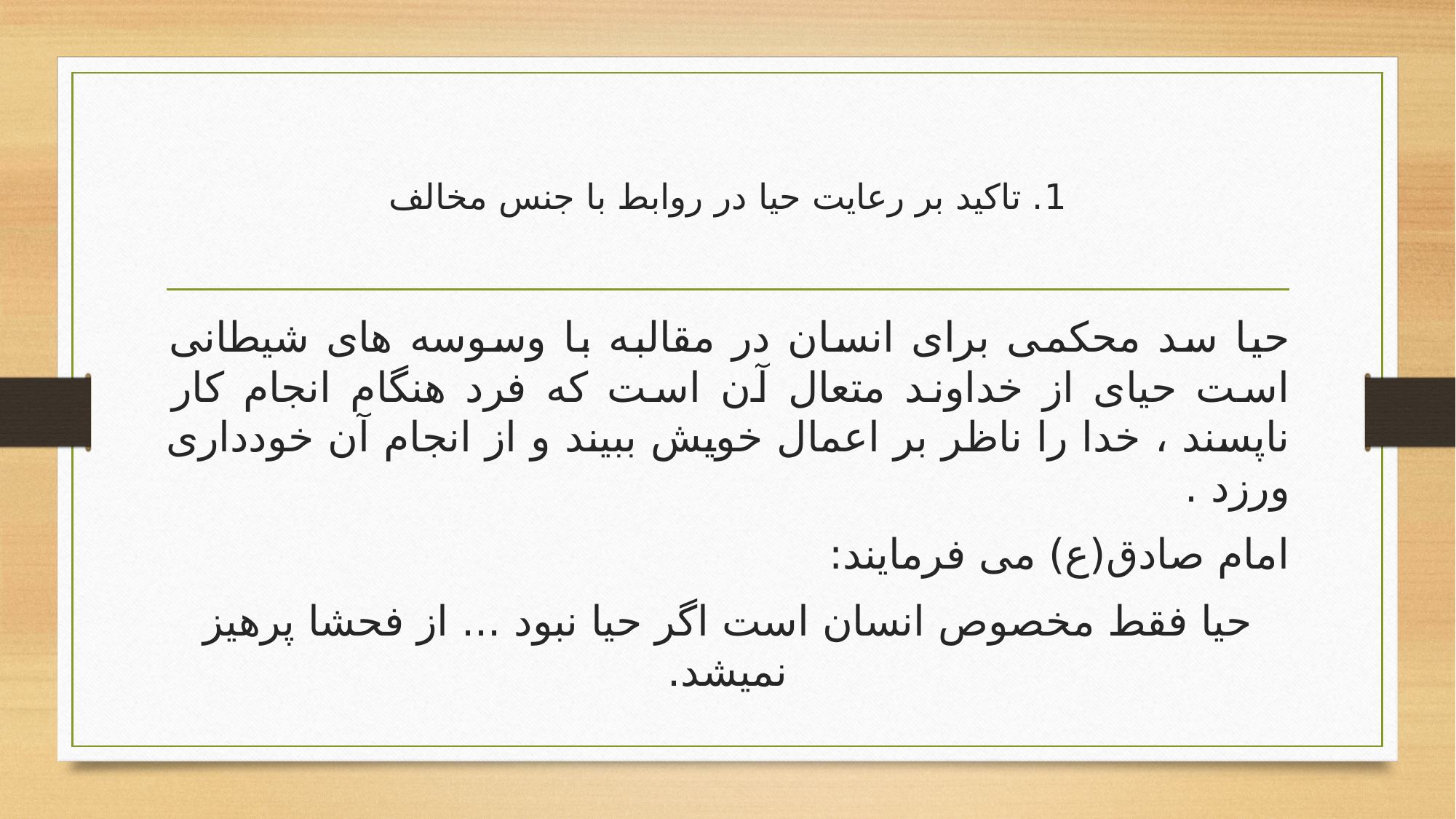

# 1. تاکید بر رعایت حیا در روابط با جنس مخالف
حیا سد محکمی برای انسان در مقالبه با وسوسه های شیطانی است حیای از خداوند متعال آن است که فرد هنگام انجام کار ناپسند ، خدا را ناظر بر اعمال خویش ببیند و از انجام آن خودداری ورزد .
امام صادق(ع) می فرمایند:
حیا فقط مخصوص انسان است اگر حیا نبود ... از فحشا پرهیز نمیشد.